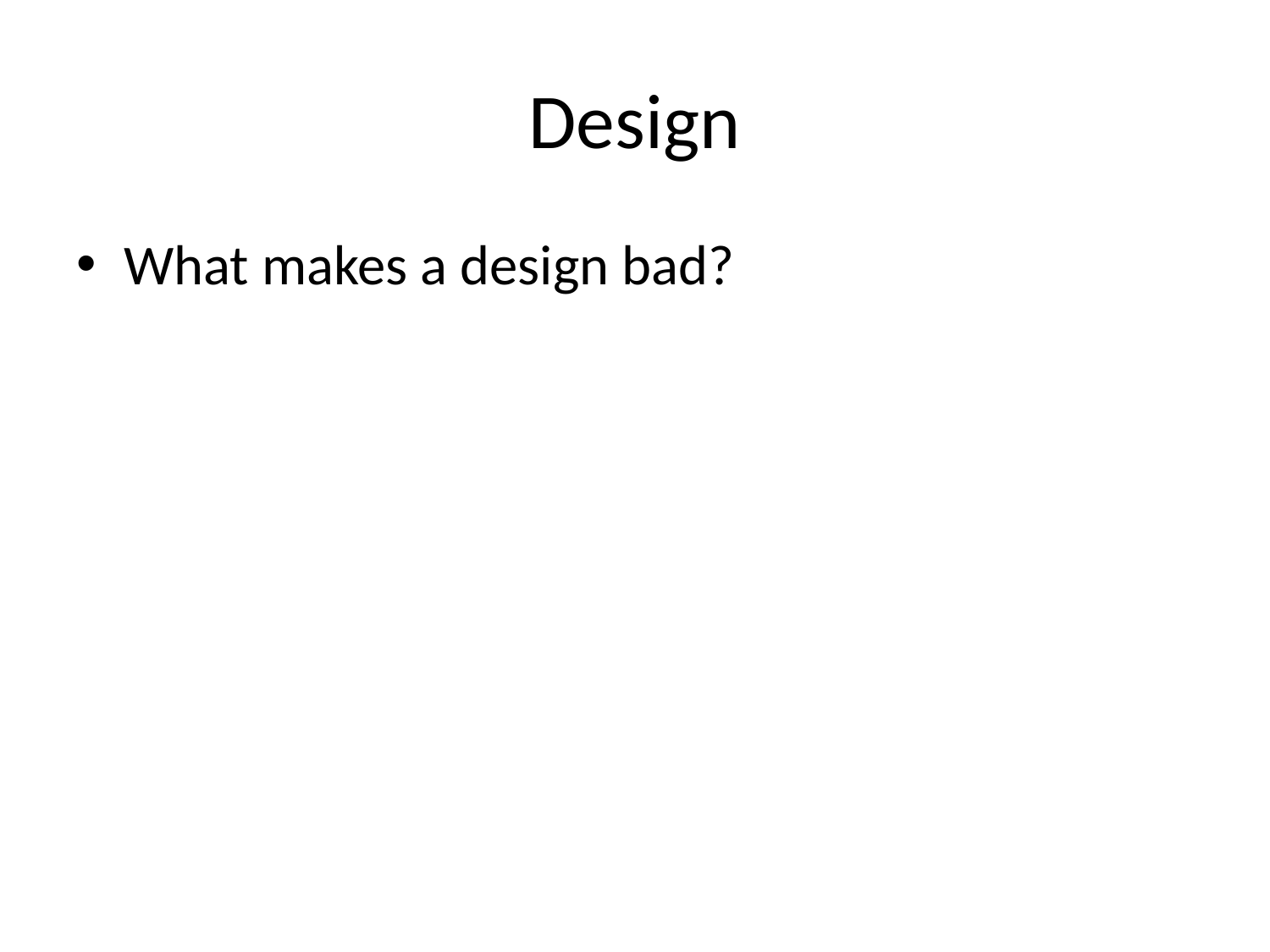

# Design
What makes a design bad?